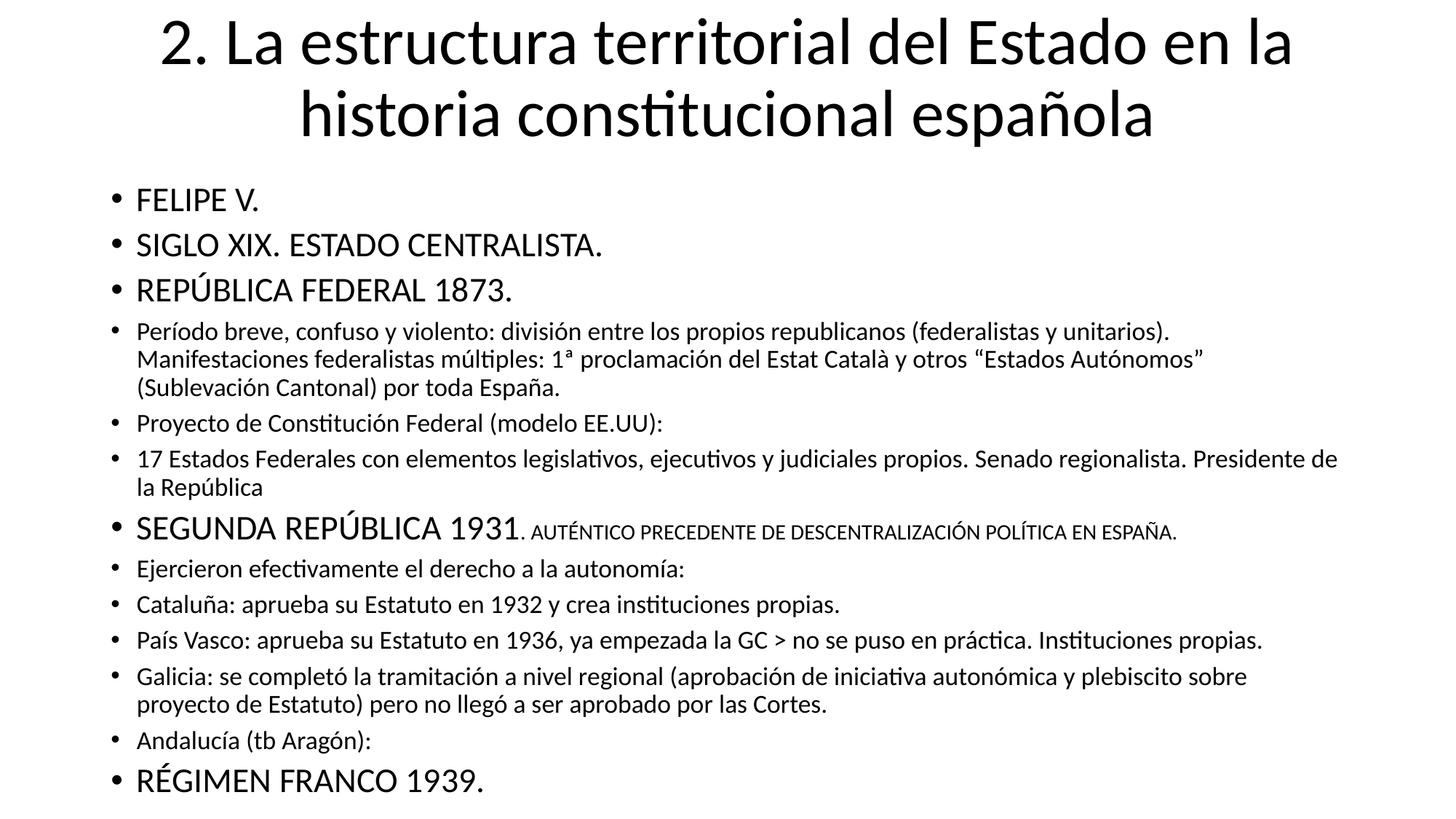

# 2. La estructura territorial del Estado en la historia constitucional española
FELIPE V.
SIGLO XIX. ESTADO CENTRALISTA.
REPÚBLICA FEDERAL 1873.
Período breve, confuso y violento: división entre los propios republicanos (federalistas y unitarios). Manifestaciones federalistas múltiples: 1ª proclamación del Estat Català y otros “Estados Autónomos” (Sublevación Cantonal) por toda España.
Proyecto de Constitución Federal (modelo EE.UU):
17 Estados Federales con elementos legislativos, ejecutivos y judiciales propios. Senado regionalista. Presidente de la República
SEGUNDA REPÚBLICA 1931. AUTÉNTICO PRECEDENTE DE DESCENTRALIZACIÓN POLÍTICA EN ESPAÑA.
Ejercieron efectivamente el derecho a la autonomía:
Cataluña: aprueba su Estatuto en 1932 y crea instituciones propias.
País Vasco: aprueba su Estatuto en 1936, ya empezada la GC > no se puso en práctica. Instituciones propias.
Galicia: se completó la tramitación a nivel regional (aprobación de iniciativa autonómica y plebiscito sobre proyecto de Estatuto) pero no llegó a ser aprobado por las Cortes.
Andalucía (tb Aragón):
RÉGIMEN FRANCO 1939.